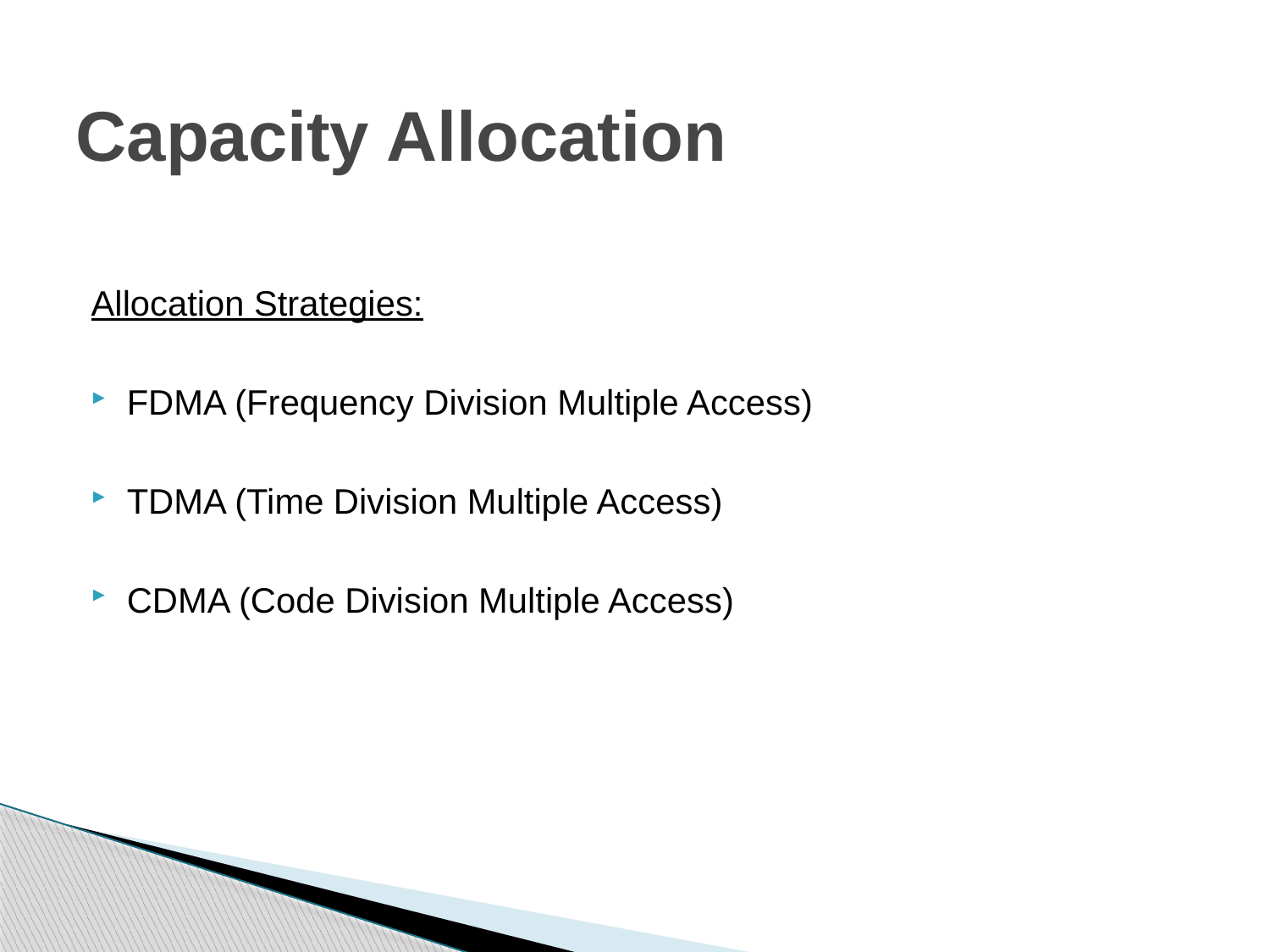

Capacity Allocation
Allocation Strategies:

FDMA (Frequency Division Multiple Access)

TDMA (Time Division Multiple Access)

CDMA (Code Division Multiple Access)